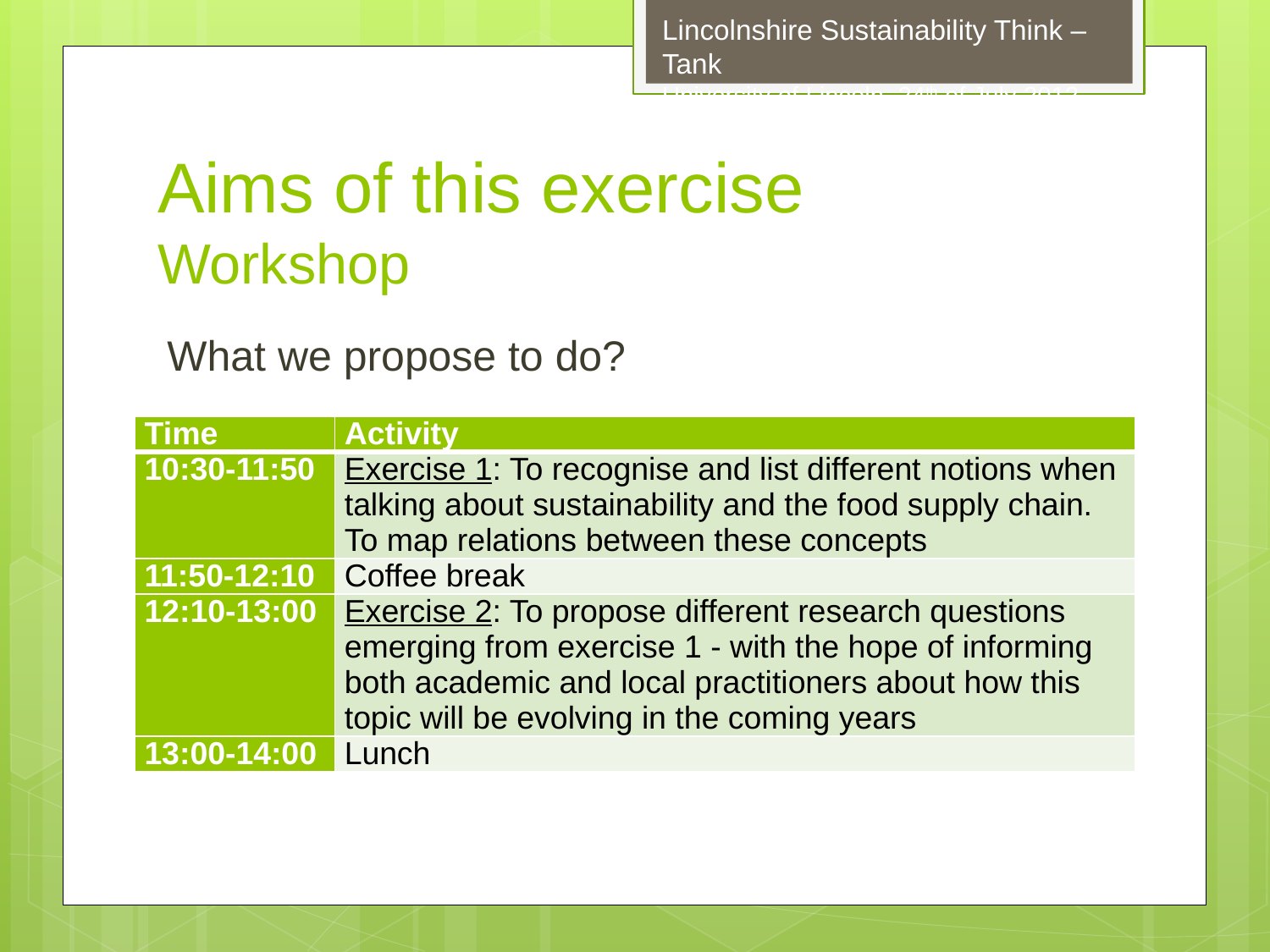

# Aims of this exercise Workshop
What we propose to do?
| Time | Activity |
| --- | --- |
| 10:30-11:50 | Exercise 1: To recognise and list different notions when talking about sustainability and the food supply chain. To map relations between these concepts |
| 11:50-12:10 | Coffee break |
| 12:10-13:00 | Exercise 2: To propose different research questions emerging from exercise 1 - with the hope of informing both academic and local practitioners about how this topic will be evolving in the coming years |
| 13:00-14:00 | Lunch |